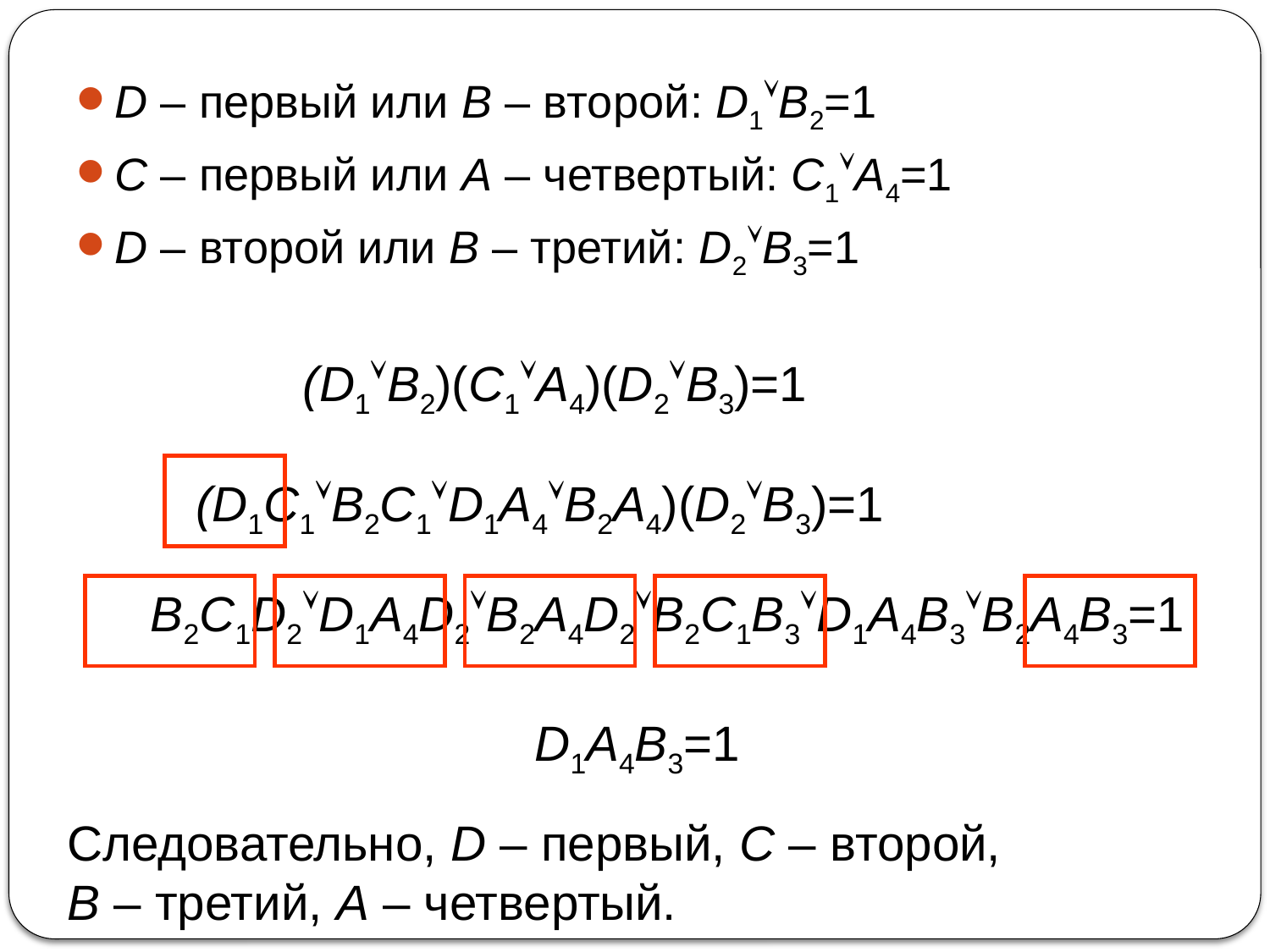

D – первый или B – второй: D1∨B2=1
C – первый или A – четвертый: C1∨A4=1
D – второй или B – третий: D2∨B3=1

(D1∨B2)(C1∨A4)(D2∨B3)=1

(D1C1∨B2C1∨D1A4∨B2A4)(D2∨B3)=1
B2C1D2∨D1A4D2∨B2A4D2∨B2C1B3∨D1A4B3∨B2A4B3=1

D1A4B3=1
Следовательно, D – первый, С – второй,
B – третий, A – четвертый.